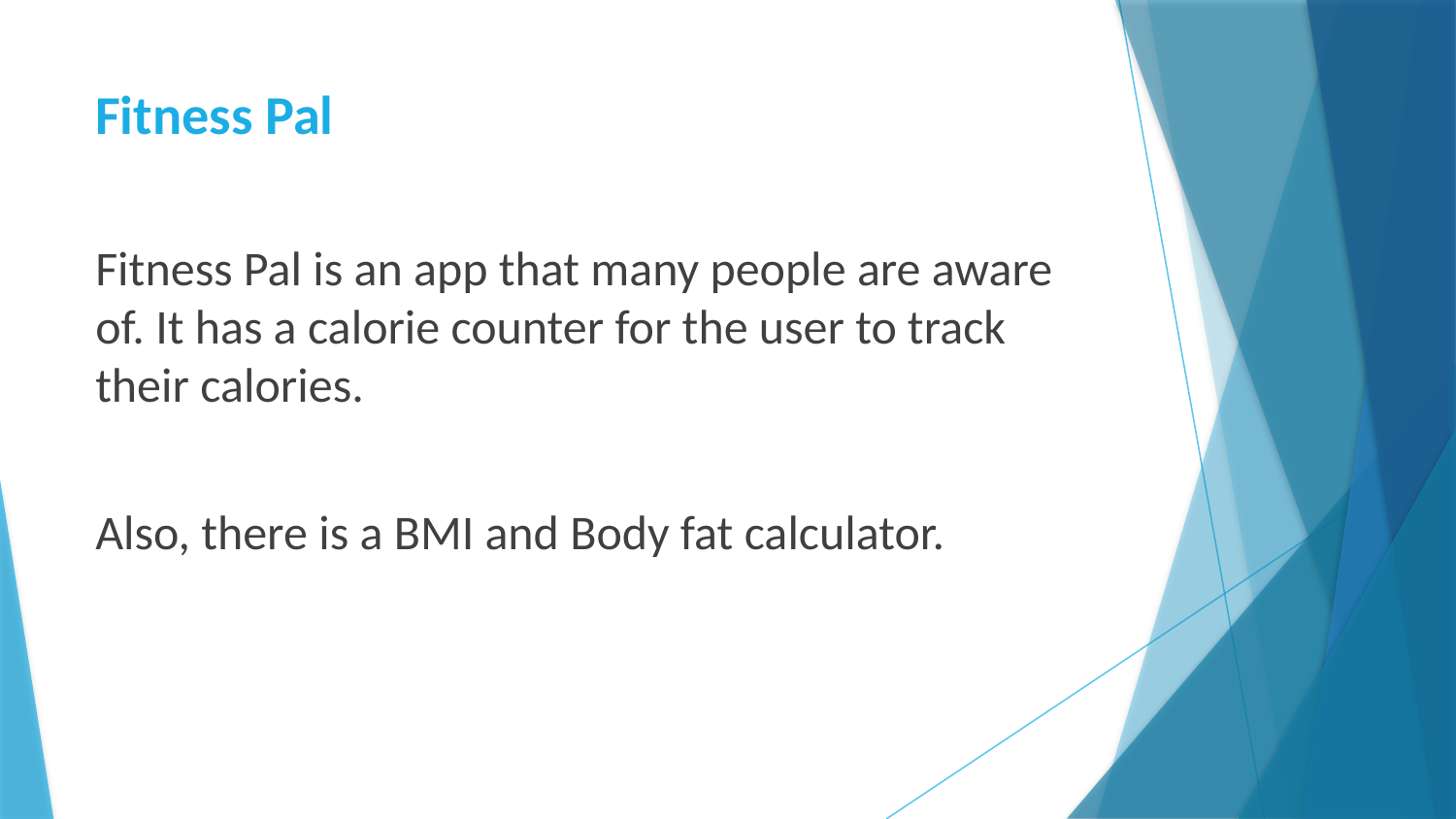

# Fitness Pal
Fitness Pal is an app that many people are aware of. It has a calorie counter for the user to track their calories.

Also, there is a BMI and Body fat calculator.